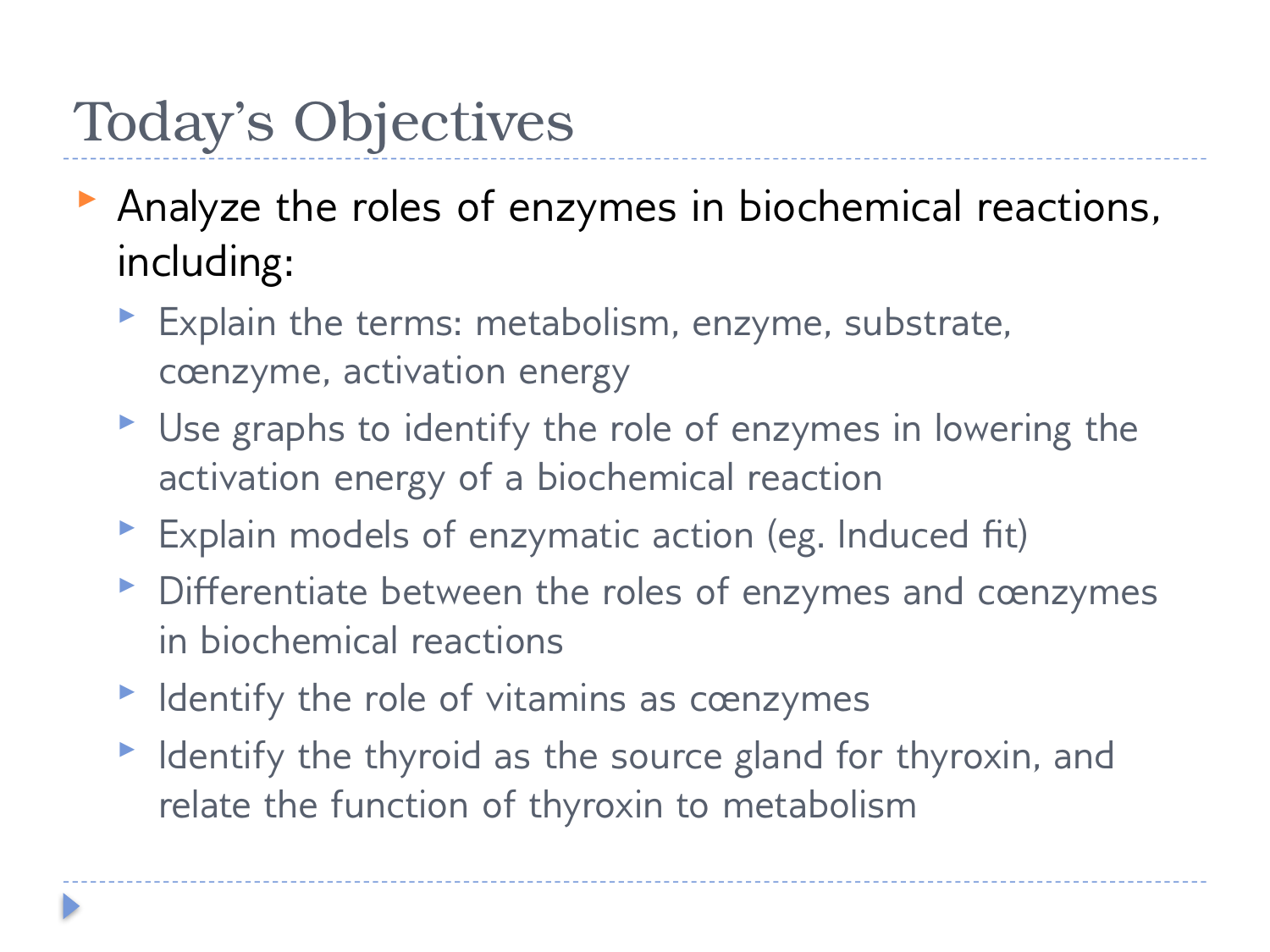

# Today’s Objectives
Analyze the roles of enzymes in biochemical reactions, including:
Explain the terms: metabolism, enzyme, substrate, coenzyme, activation energy
Use graphs to identify the role of enzymes in lowering the activation energy of a biochemical reaction
Explain models of enzymatic action (eg. Induced fit)
Differentiate between the roles of enzymes and coenzymes in biochemical reactions
Identify the role of vitamins as coenzymes
Identify the thyroid as the source gland for thyroxin, and relate the function of thyroxin to metabolism